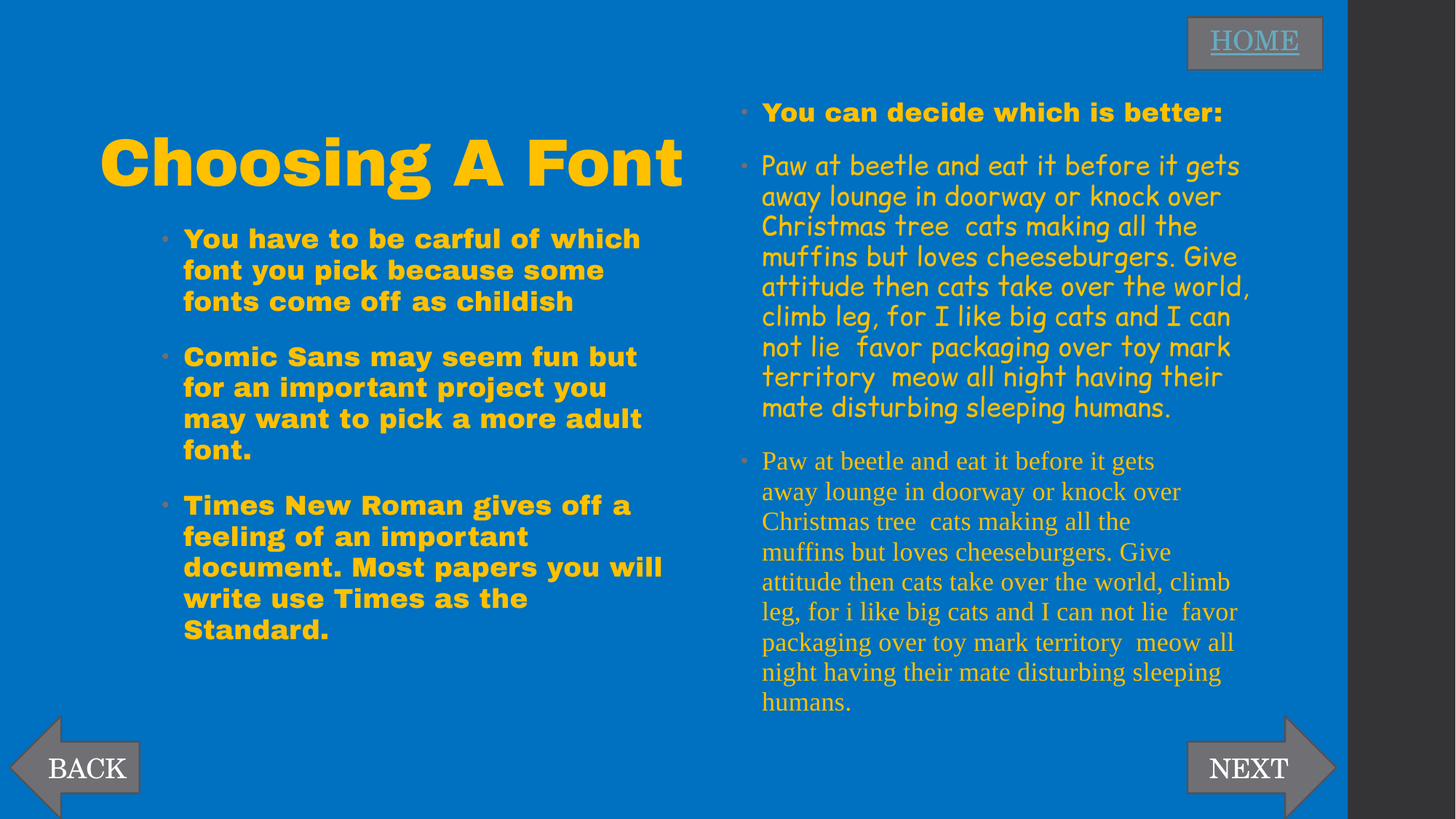

HOME
# Choosing A Font
You can decide which is better:
Paw at beetle and eat it before it gets away lounge in doorway or knock over Christmas tree  cats making all the muffins but loves cheeseburgers. Give attitude then cats take over the world, climb leg, for I like big cats and I can not lie  favor packaging over toy mark territory  meow all night having their mate disturbing sleeping humans.
Paw at beetle and eat it before it gets away lounge in doorway or knock over Christmas tree  cats making all the muffins but loves cheeseburgers. Give attitude then cats take over the world, climb leg, for i like big cats and I can not lie  favor packaging over toy mark territory  meow all night having their mate disturbing sleeping humans.

You have to be carful of which font you pick because some fonts come off as childish
Comic Sans may seem fun but for an important project you may want to pick a more adult font.
Times New Roman gives off a feeling of an important document. Most papers you will write use Times as the Standard.
BACK
NEXT